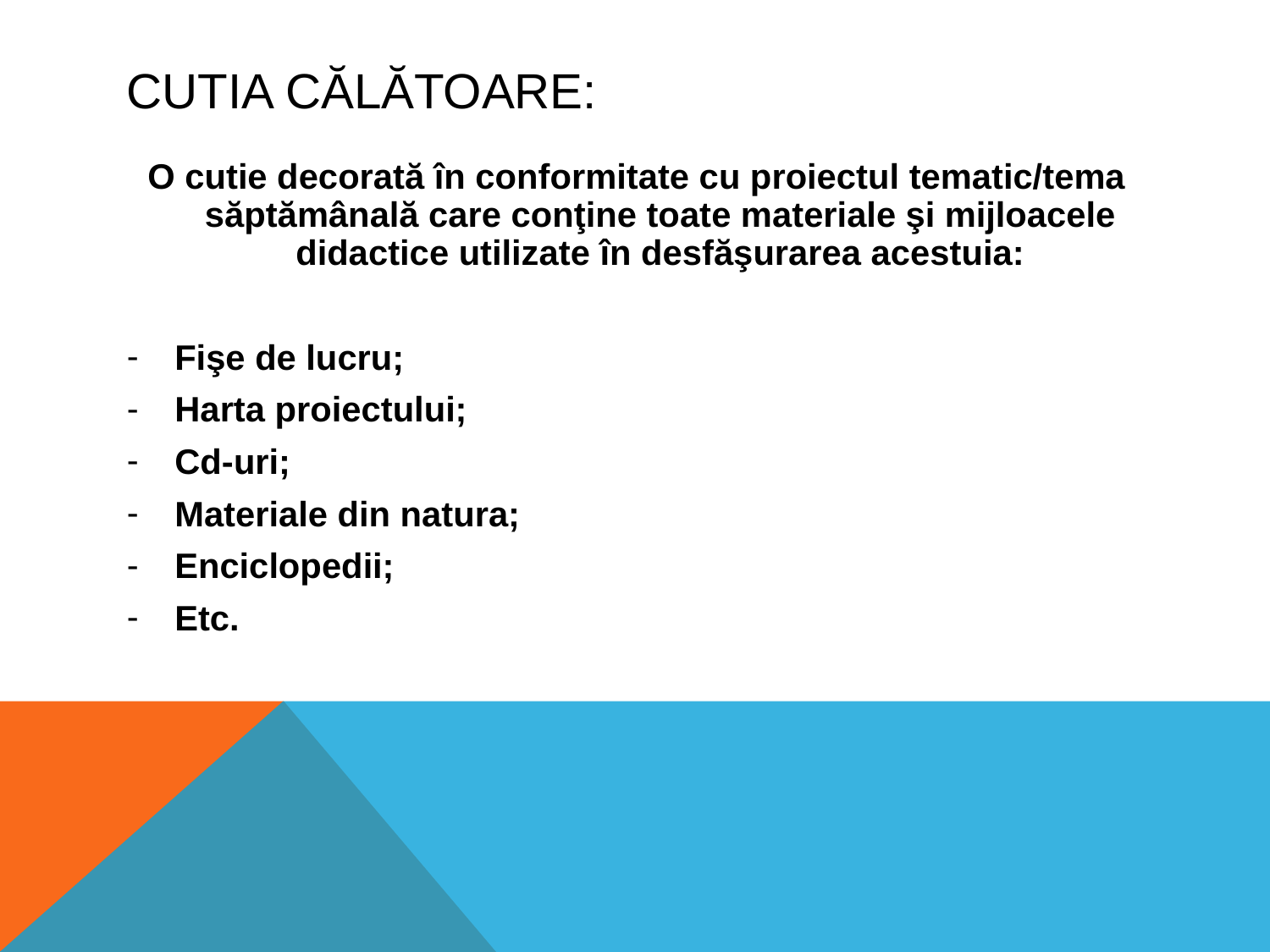

# CUTIA CĂLĂTOARE:
O cutie decorată în conformitate cu proiectul tematic/tema săptămânală care conţine toate materiale şi mijloacele didactice utilizate în desfăşurarea acestuia:

Fişe de lucru;
Harta proiectului;
Cd-uri;
Materiale din natura;
Enciclopedii;
Etc.